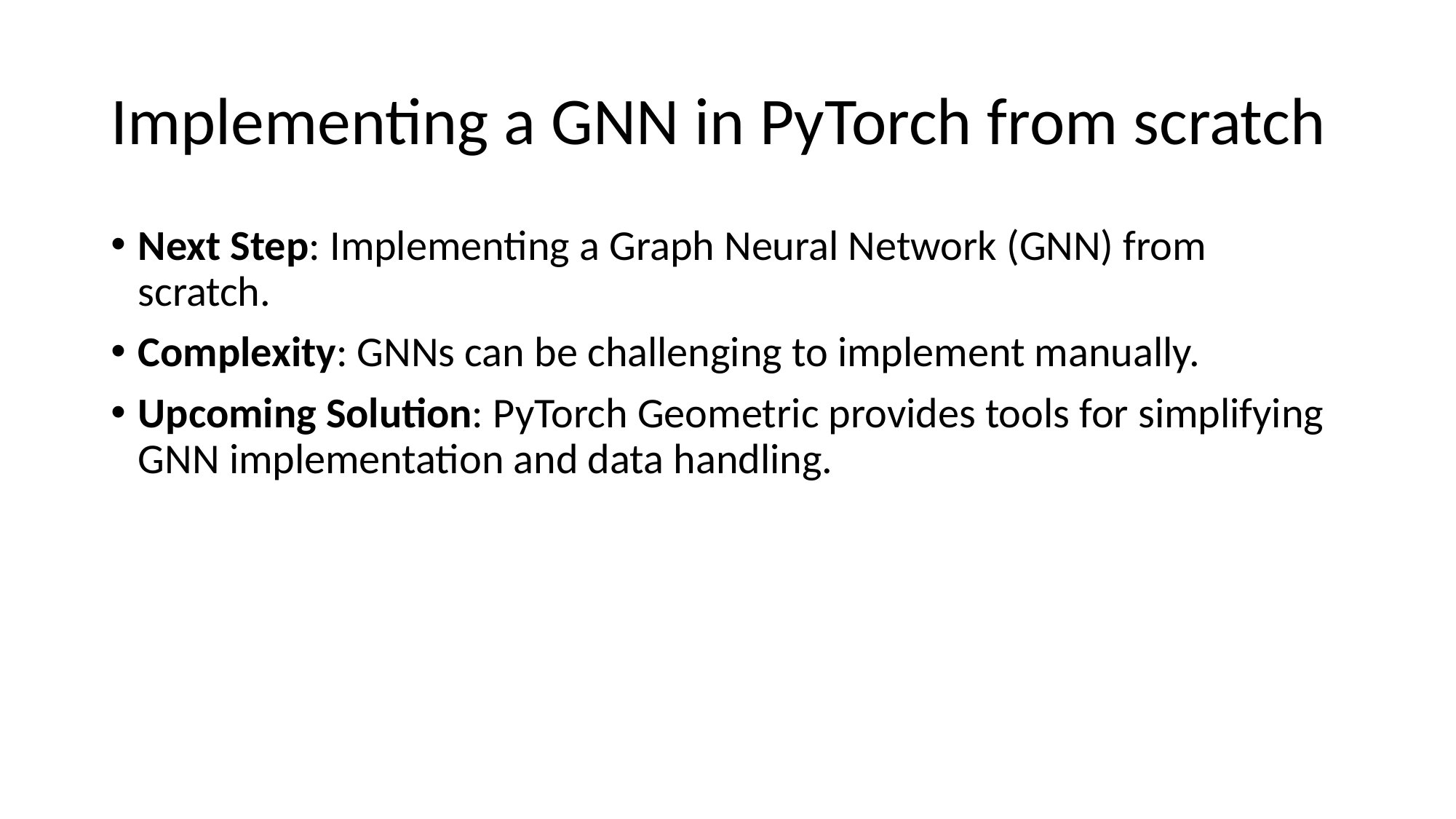

# Implementing a GNN in PyTorch from scratch
Next Step: Implementing a Graph Neural Network (GNN) from scratch.
Complexity: GNNs can be challenging to implement manually.
Upcoming Solution: PyTorch Geometric provides tools for simplifying GNN implementation and data handling.